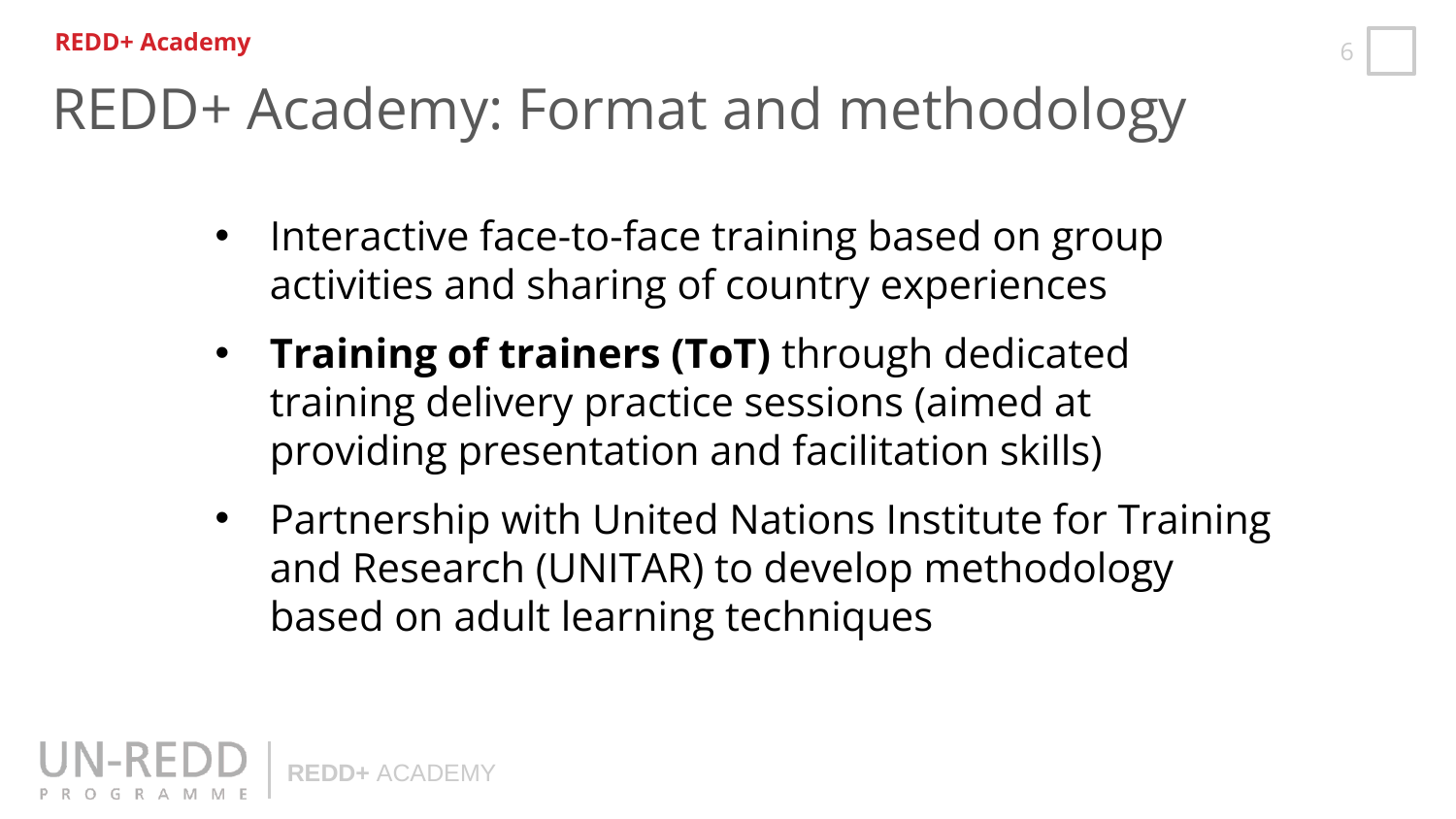

REDD+ Academy
REDD+ Academy: Format and methodology
Interactive face-to-face training based on group activities and sharing of country experiences
Training of trainers (ToT) through dedicated training delivery practice sessions (aimed at providing presentation and facilitation skills)
Partnership with United Nations Institute for Training and Research (UNITAR) to develop methodology based on adult learning techniques